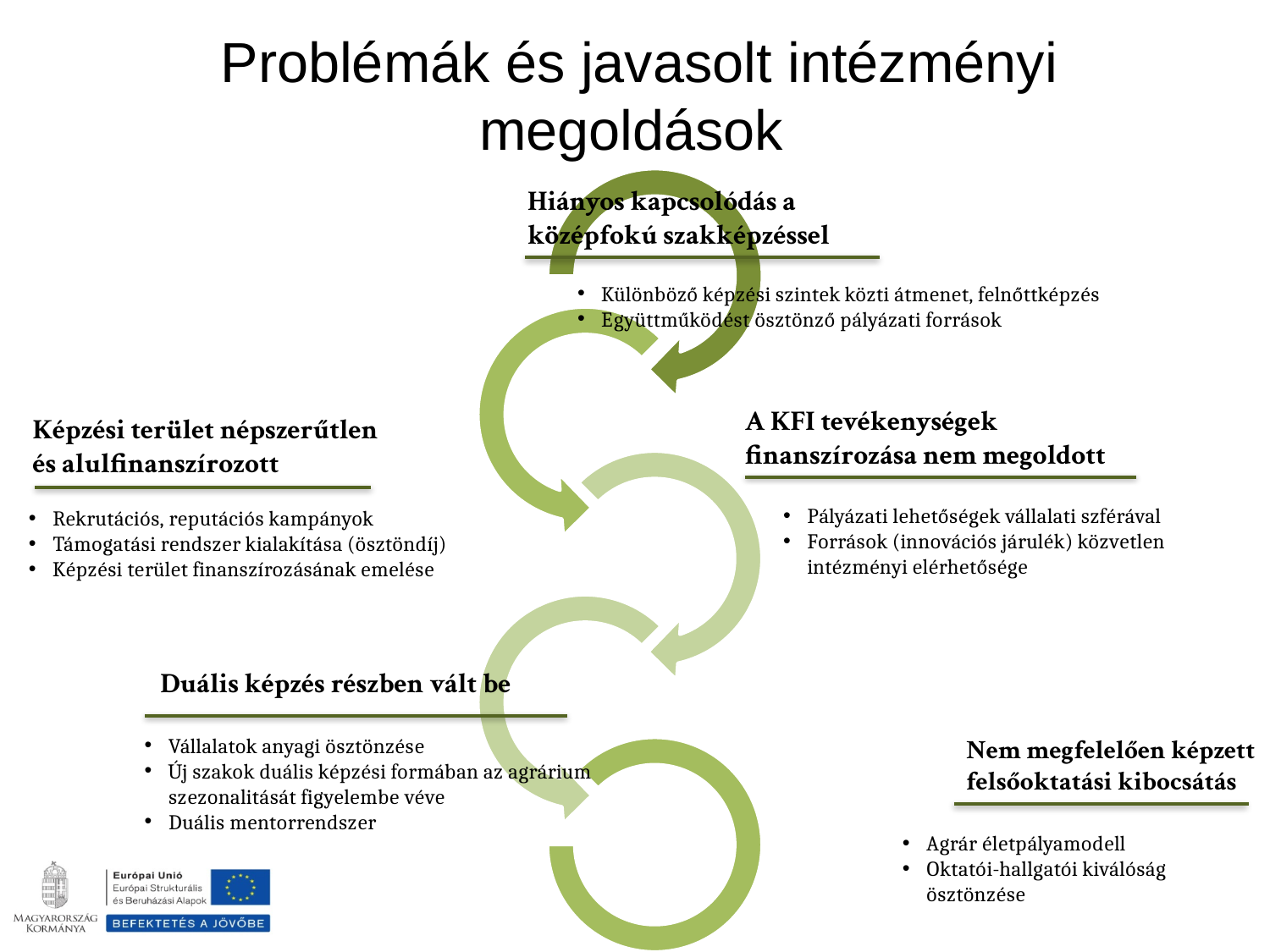

# Problémák és javasolt intézményi megoldások

Hiányos kapcsolódás a  középfokú szakképzéssel
Különböző képzési szintek közti átmenet, felnőttképzés
Együttműködést ösztönző pályázati források
A KFI tevékenységek finanszírozása nem megoldott
Képzési terület népszerűtlen és alulfinanszírozott
Pályázati lehetőségek vállalati szférával
Források (innovációs járulék) közvetlen intézményi elérhetősége
Rekrutációs, reputációs kampányok
Támogatási rendszer kialakítása (ösztöndíj)
Képzési terület finanszírozásának emelése
Duális képzés részben vált be
Vállalatok anyagi ösztönzése
Új szakok duális képzési formában az agrárium szezonalitását figyelembe véve
Duális mentorrendszer
Nem megfelelően képzett  felsőoktatási kibocsátás
Agrár életpályamodell
Oktatói-hallgatói kiválóság ösztönzése